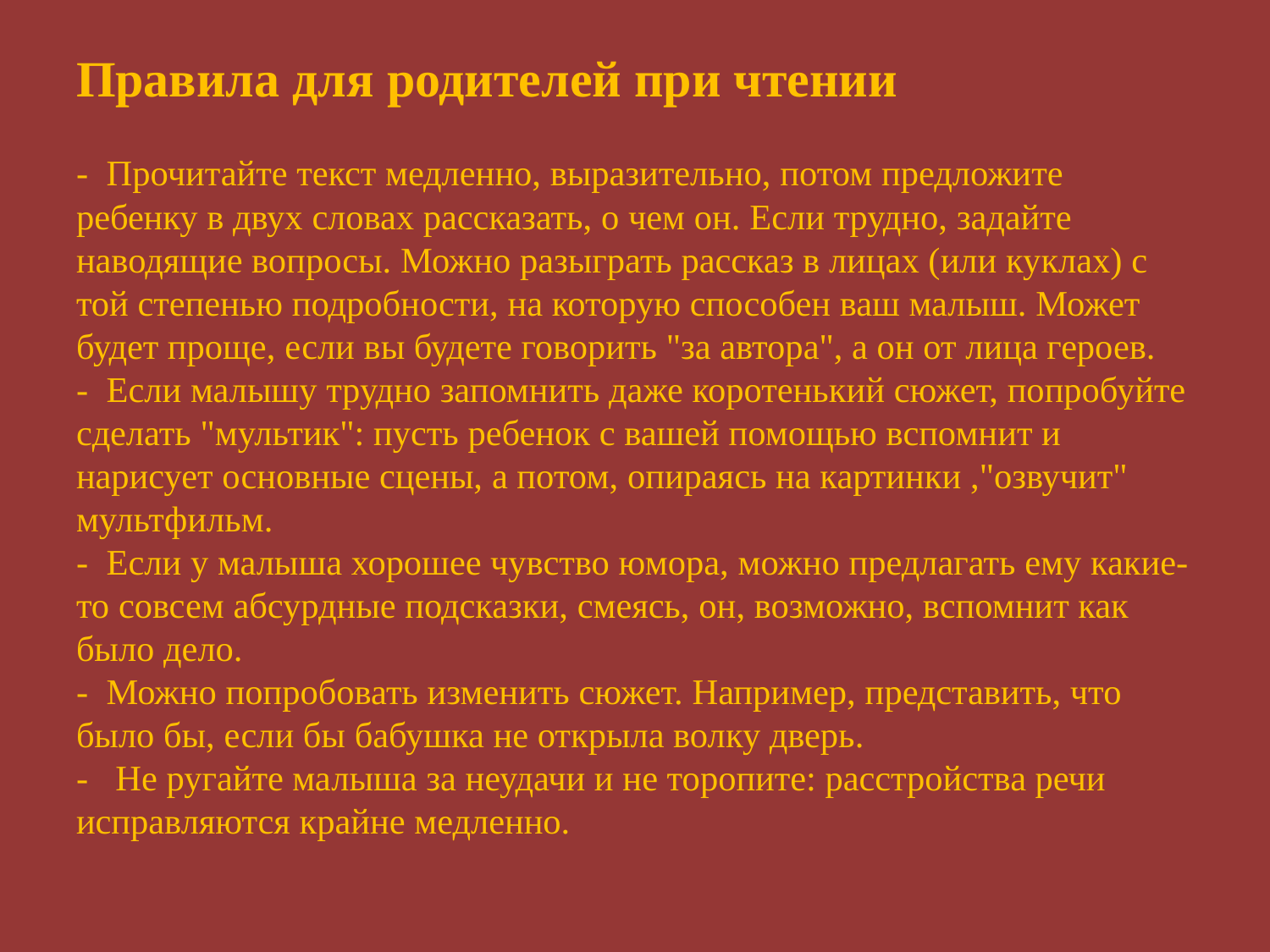

# Правила для родителей при чтении -  Прочитайте текст медленно, выразительно, потом предложите ребенку в двух словах рассказать, о чем он. Если трудно, задайте наводящие вопросы. Можно разыграть рассказ в лицах (или куклах) с той степенью подробности, на которую способен ваш малыш. Может будет проще, если вы будете говорить "за автора", а он от лица героев. -  Если малышу трудно запомнить даже коротенький сюжет, попробуйте сделать "мультик": пусть ребенок с вашей помощью вспомнит и нарисует основные сцены, а потом, опираясь на картинки ,"озвучит" мультфильм. -  Если у малыша хорошее чувство юмора, можно предлагать ему какие-то совсем абсурдные подсказки, смеясь, он, возможно, вспомнит как было дело. -  Можно попробовать изменить сюжет. Например, представить, что было бы, если бы бабушка не открыла волку дверь. -   Не ругайте малыша за неудачи и не торопите: расстройства речи исправляются крайне медленно.